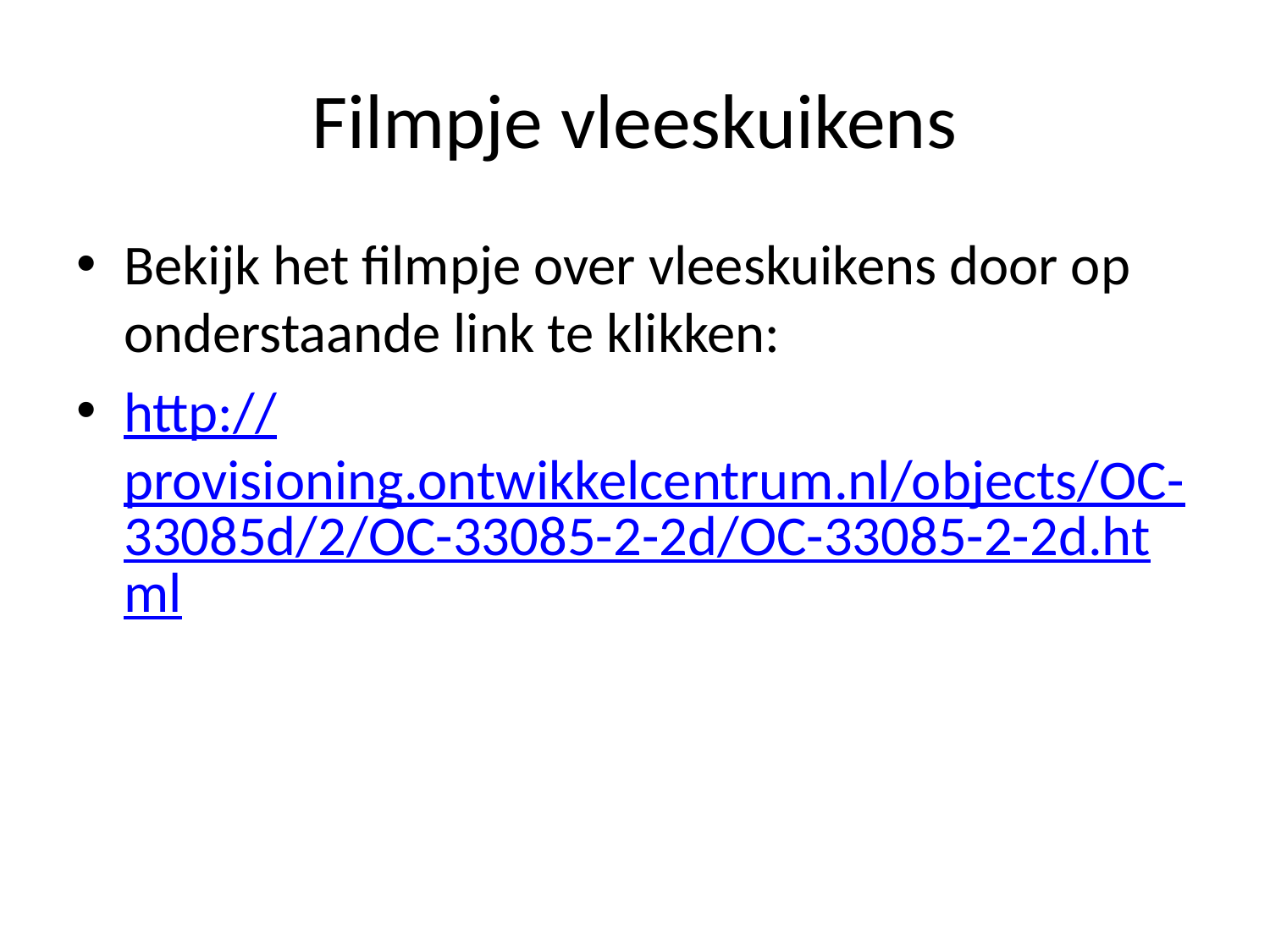

# Filmpje vleeskuikens
Bekijk het filmpje over vleeskuikens door op onderstaande link te klikken:
http://provisioning.ontwikkelcentrum.nl/objects/OC-33085d/2/OC-33085-2-2d/OC-33085-2-2d.html